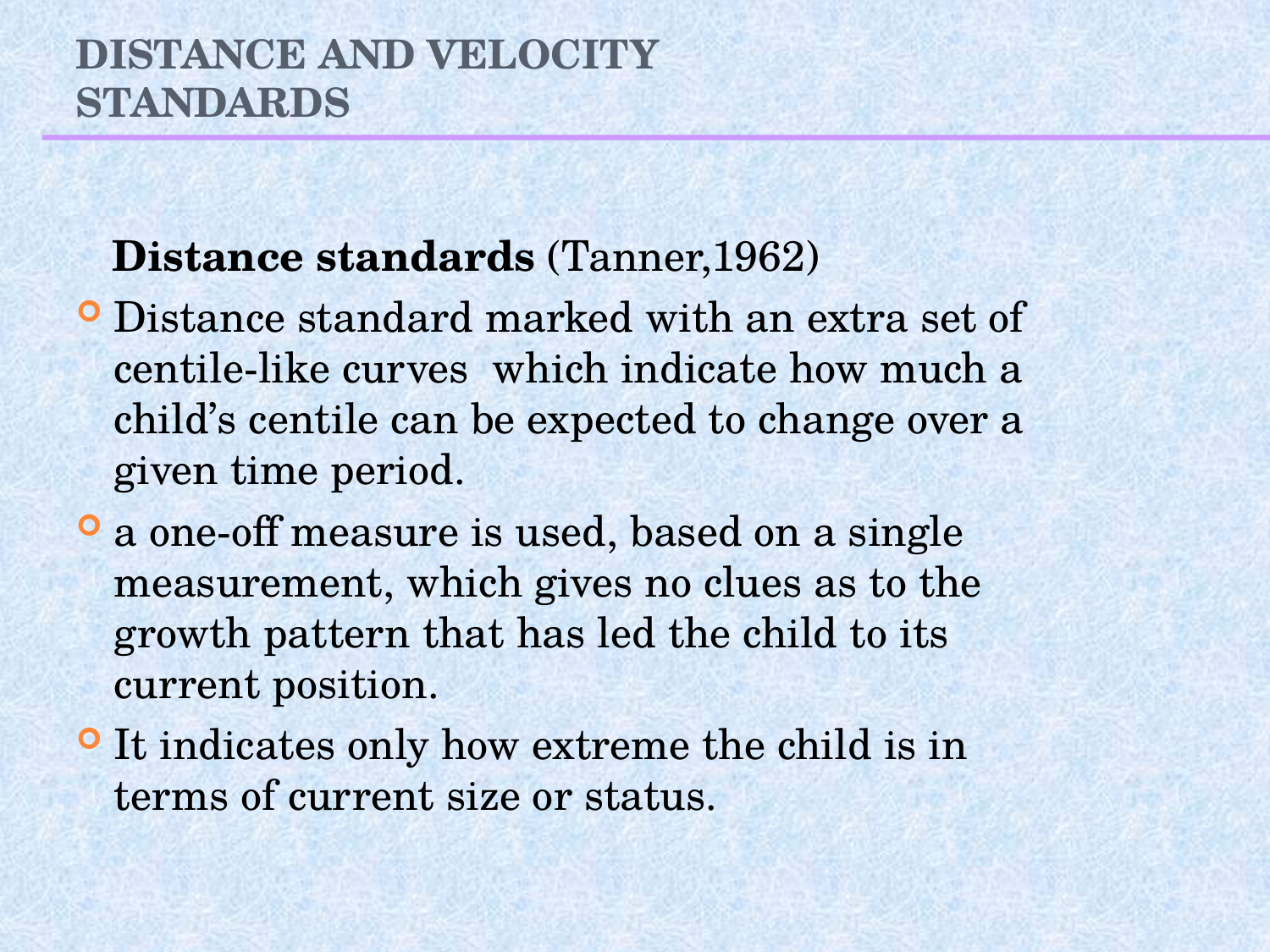

# DISTANCE AND VELOCITY STANDARDS

   Distance standards (Tanner,1962)
Distance standard marked with an extra set of centile-like curves  which indicate how much a child’s centile can be expected to change over a given time period.
a one-off measure is used, based on a single measurement, which gives no clues as to the growth pattern that has led the child to its current position.
It indicates only how extreme the child is in terms of current size or status.